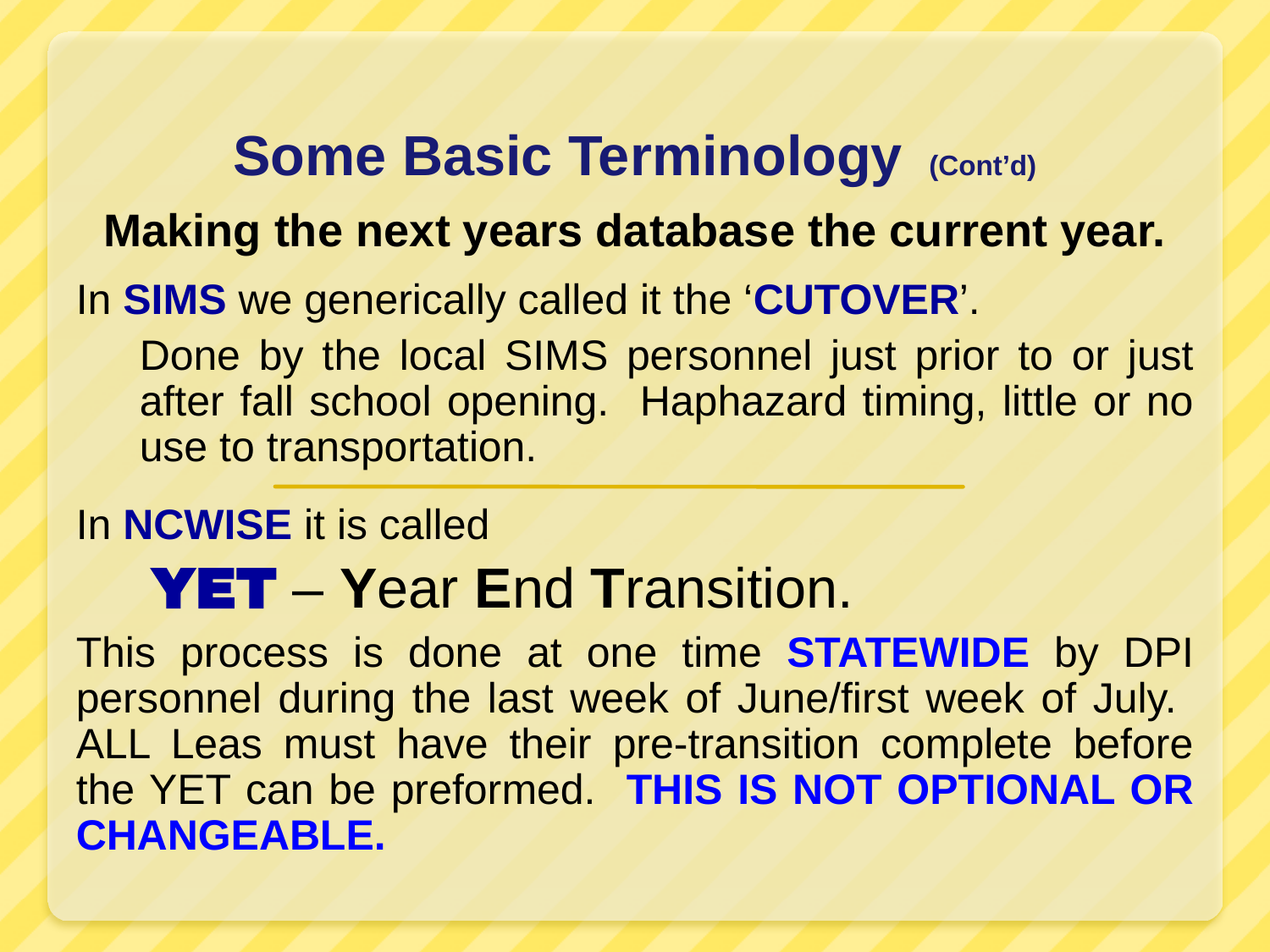

# Some Basic Terminology (Cont’d)
Making the next years database the current year.
In SIMS we generically called it the ‘CUTOVER’.
Done by the local SIMS personnel just prior to or just after fall school opening.  Haphazard timing, little or no use to transportation.
In NCWISE it is called
 YET – Year End Transition.
This process is done at one time STATEWIDE by DPI personnel during the last week of June/first week of July.  ALL Leas must have their pre-transition complete before the YET can be preformed.  THIS IS NOT OPTIONAL OR CHANGEABLE.